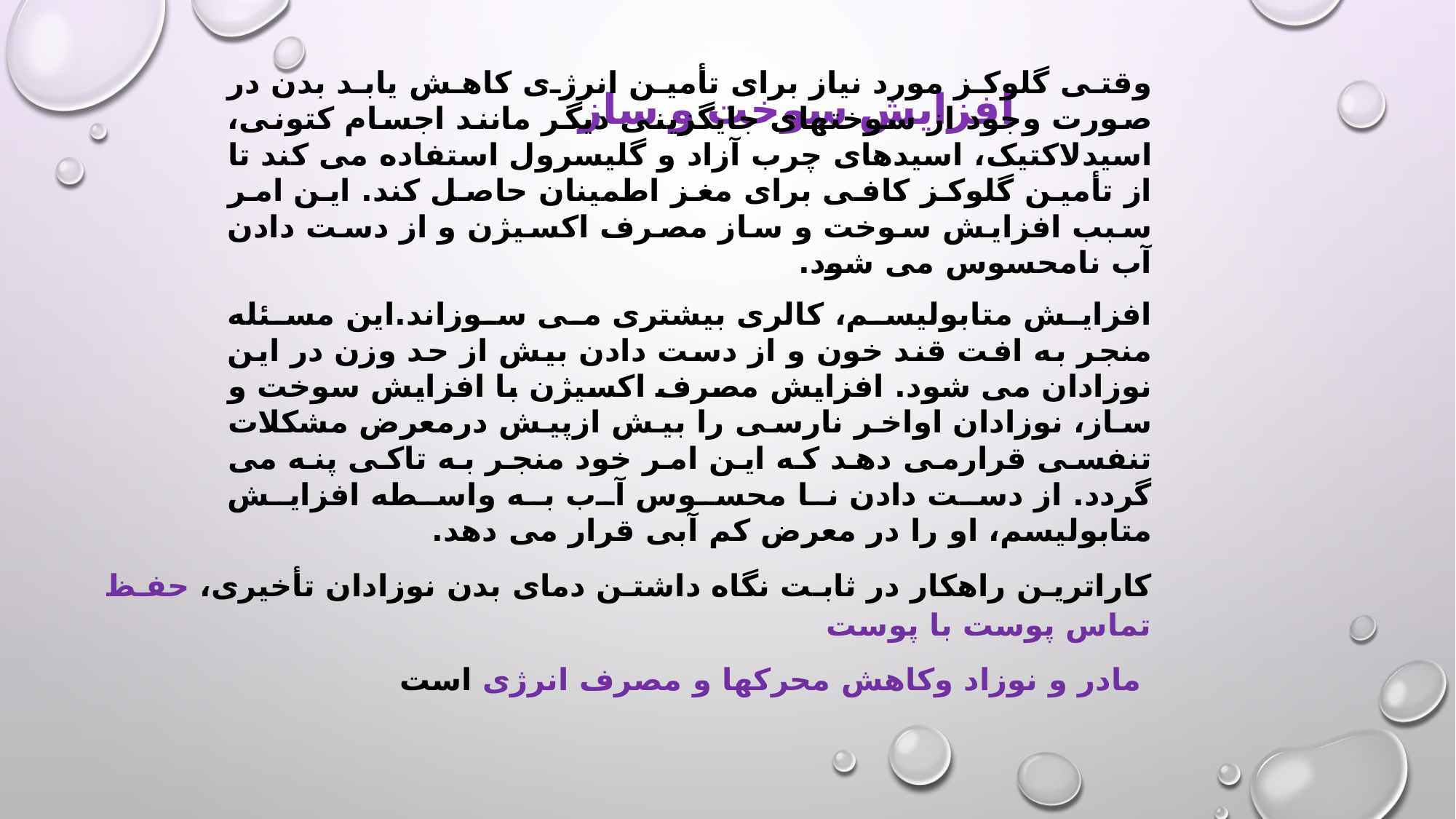

# افزایش سوخت و ساز
وقتی گلوکز مورد نیاز برای تأمین انرژی کاهش یابد بدن در صورت وجود از سوختهای جایگزینی دیگر مانند اجسام کتونی، اسیدلاکتیک، اسیدهای چرب آزاد و گلیسرول استفاده می کند تا از تأمین گلوکز کافی برای مغز اطمینان حاصل کند. این امر سبب افزایش سوخت و ساز مصرف اکسیژن و از دست دادن آب نامحسوس می شود.
افزایش متابولیسم، کالری بیشتری می سوزاند.این مسئله منجر به افت قند خون و از دست دادن بیش از حد وزن در این نوزادان می شود. افزایش مصرف اکسیژن با افزایش سوخت و ساز، نوزادان اواخر نارسی را بیش ازپیش درمعرض مشکلات تنفسی قرارمی دهد که این امر خود منجر به تاکی پنه می گردد. از دست دادن نا محسوس آب به واسطه افزایش متابولیسم، او را در معرض کم آبی قرار می دهد.
کاراترین راهکار در ثابت نگاه داشتن دمای بدن نوزادان تأخیری، حفظ تماس پوست با پوست
 مادر و نوزاد وکاهش محرکها و مصرف انرژی است